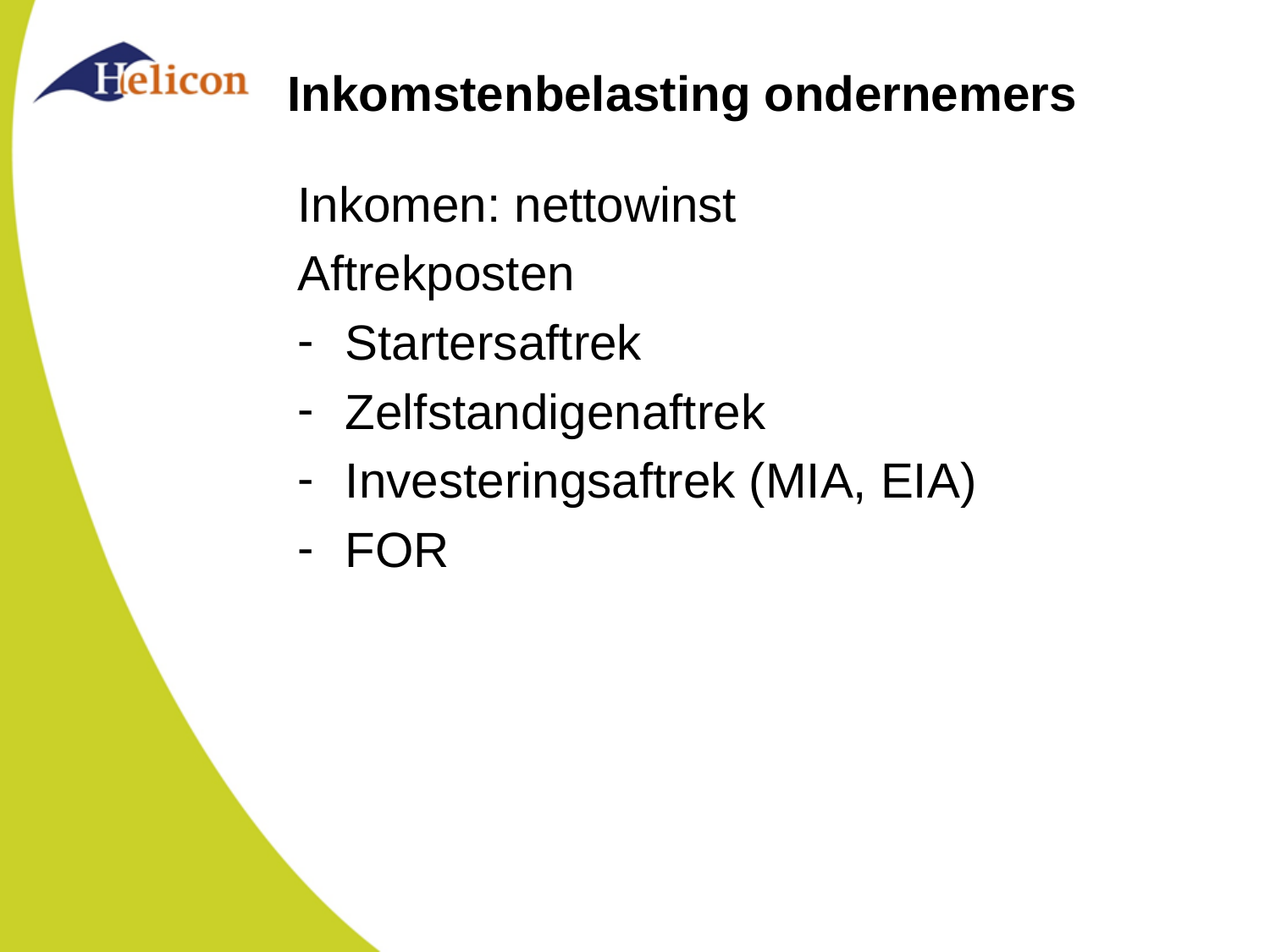

# Inkomstenbelasting ondernemers
Inkomen: nettowinst
Aftrekposten
Startersaftrek
Zelfstandigenaftrek
Investeringsaftrek (MIA, EIA)
FOR